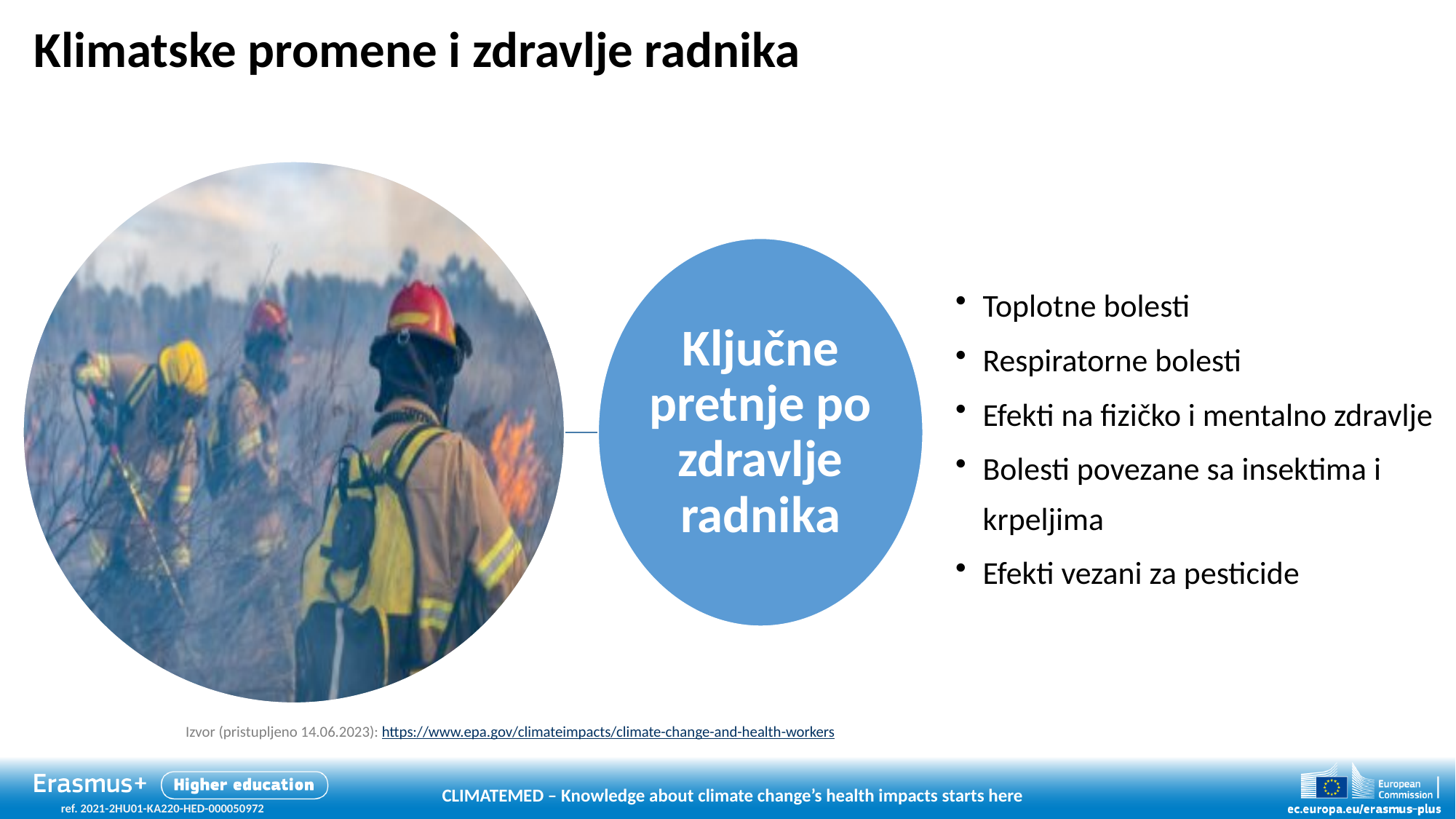

# Klimatske promene i zdravlje radnika
Ključne pretnje po zdravlje radnika
Toplotne bolesti
Respiratorne bolesti
Efekti na fizičko i mentalno zdravlje
Bolesti povezane sa insektima i krpeljima
Efekti vezani za pesticide
Izvor (pristupljeno 14.06.2023): https://www.epa.gov/climateimpacts/climate-change-and-health-workers